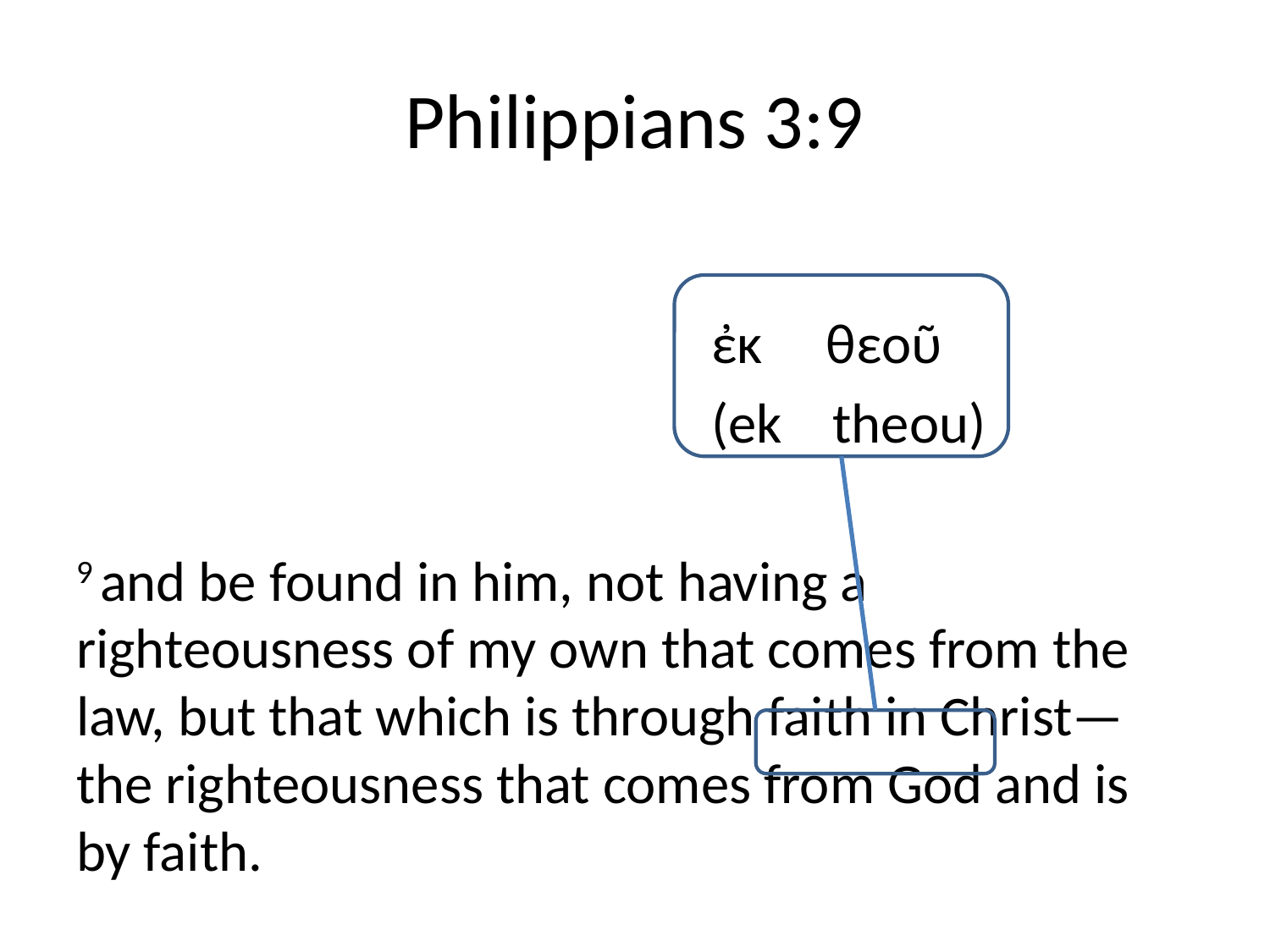

# Philippians 3:9

					ἐκ     θεοῦ
					(ek    theou)

9 and be found in him, not having a righteousness of my own that comes from the law, but that which is through faith in Christ—the righteousness that comes from God and is by faith.